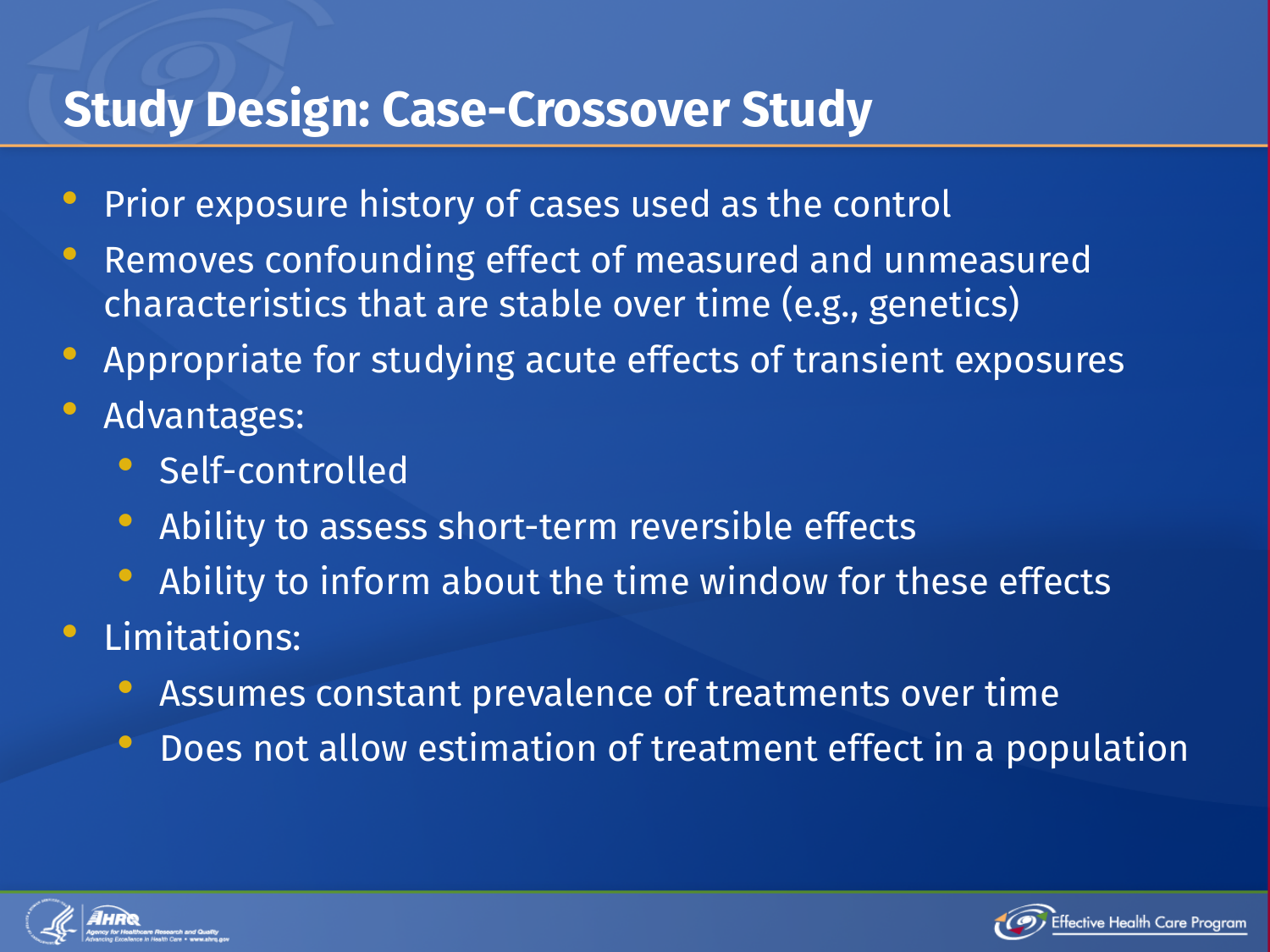

# Study Design: Case-Crossover Study
Prior exposure history of cases used as the control
Removes confounding effect of measured and unmeasured characteristics that are stable over time (e.g., genetics)
Appropriate for studying acute effects of transient exposures
Advantages:
Self-controlled
Ability to assess short-term reversible effects
Ability to inform about the time window for these effects
Limitations:
Assumes constant prevalence of treatments over time
Does not allow estimation of treatment effect in a population